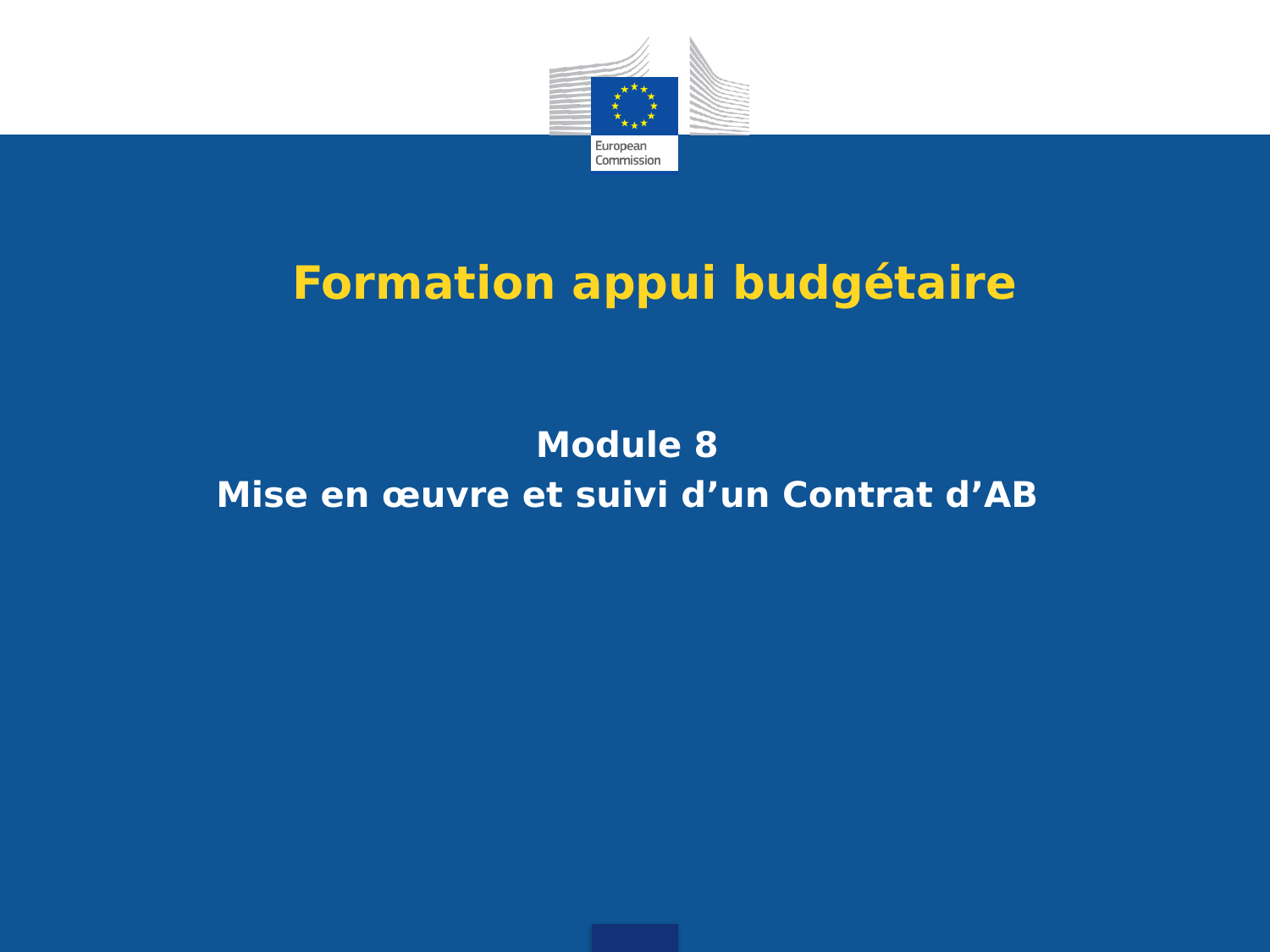

# Formation appui budgétaire
Module 8
Mise en œuvre et suivi d’un Contrat d’AB